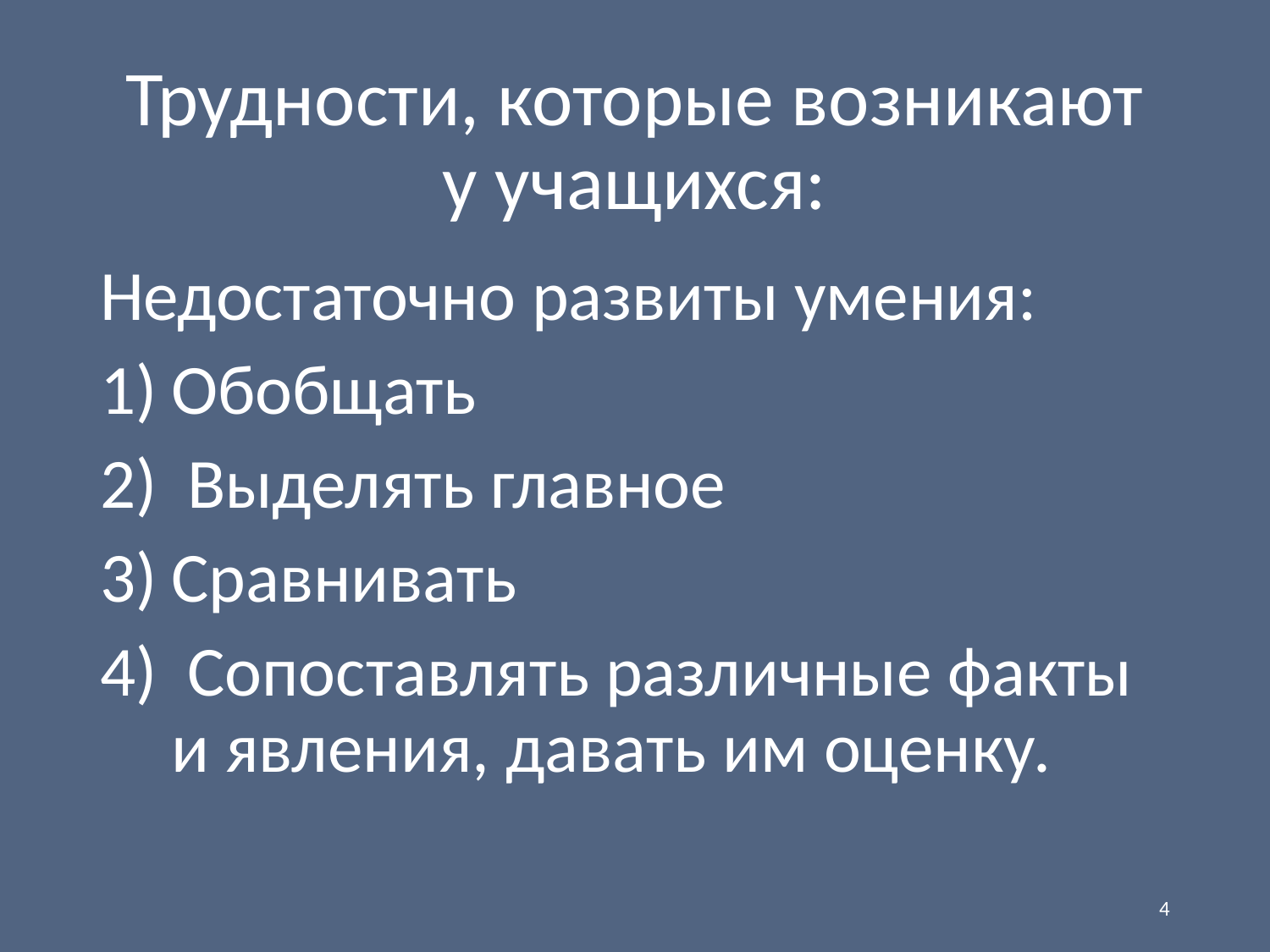

# Трудности, которые возникают у учащихся:
Недостаточно развиты умения:
Обобщать
 Выделять главное
Сравнивать
 Сопоставлять различные факты и явления, давать им оценку.

4